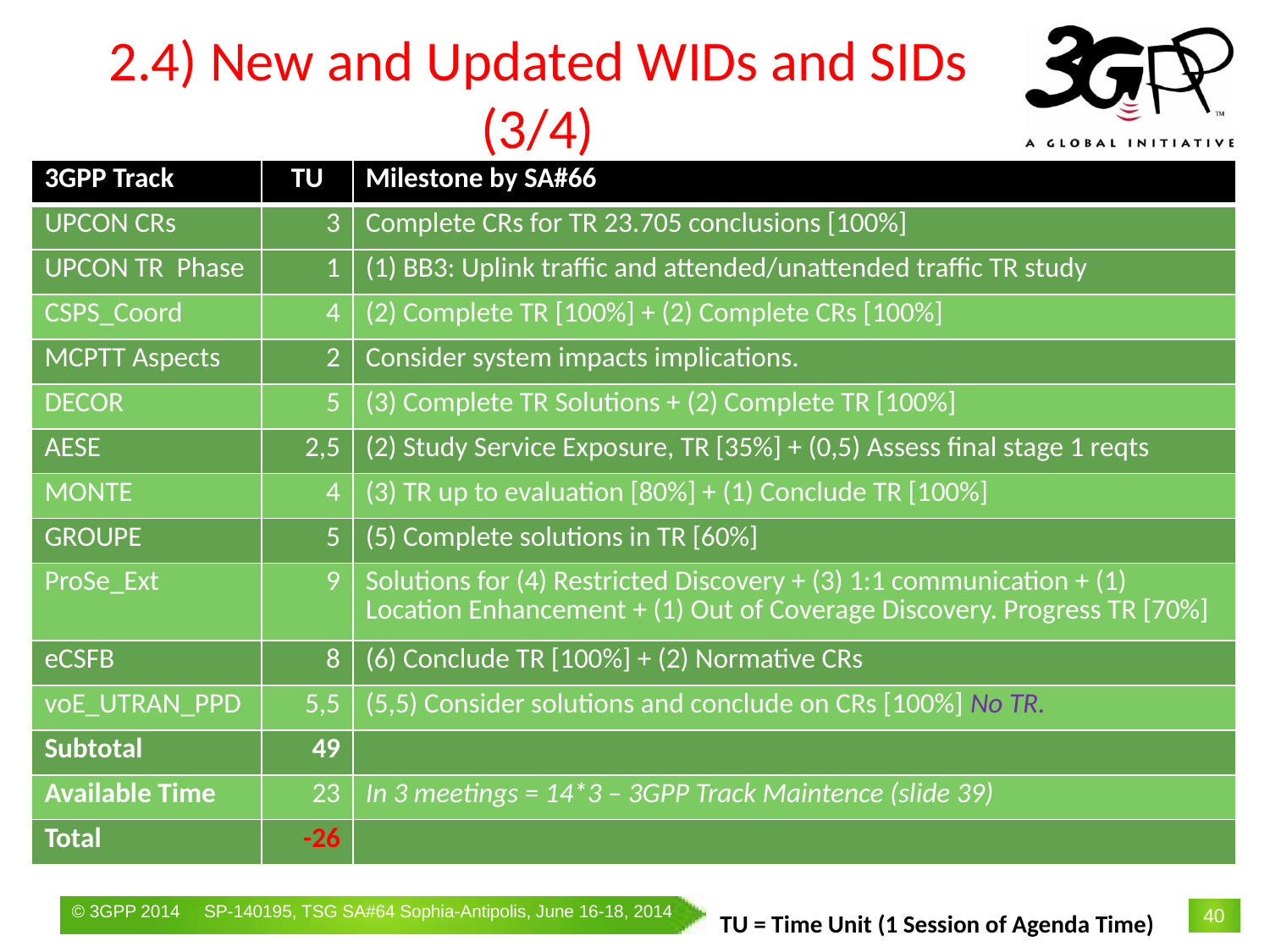

# 2.4) New and Updated WIDs and SIDs (3/4)
| 3GPP Track | TU | Milestone by SA#66 |
| --- | --- | --- |
| UPCON CRs | 3 | Complete CRs for TR 23.705 conclusions [100%] |
| UPCON TR Phase | 1 | (1) BB3: Uplink traffic and attended/unattended traffic TR study |
| CSPS\_Coord | 4 | (2) Complete TR [100%] + (2) Complete CRs [100%] |
| MCPTT Aspects | 2 | Consider system impacts implications. |
| DECOR | 5 | (3) Complete TR Solutions + (2) Complete TR [100%] |
| AESE | 2,5 | (2) Study Service Exposure, TR [35%] + (0,5) Assess final stage 1 reqts |
| MONTE | 4 | (3) TR up to evaluation [80%] + (1) Conclude TR [100%] |
| GROUPE | 5 | (5) Complete solutions in TR [60%] |
| ProSe\_Ext | 9 | Solutions for (4) Restricted Discovery + (3) 1:1 communication + (1) Location Enhancement + (1) Out of Coverage Discovery. Progress TR [70%] |
| eCSFB | 8 | (6) Conclude TR [100%] + (2) Normative CRs |
| voE\_UTRAN\_PPD | 5,5 | (5,5) Consider solutions and conclude on CRs [100%] No TR. |
| Subtotal | 49 |  |
| Available Time | 23 | In 3 meetings = 14\*3 – 3GPP Track Maintence (slide 39) |
| Total | -26 |  |
TU = Time Unit (1 Session of Agenda Time)